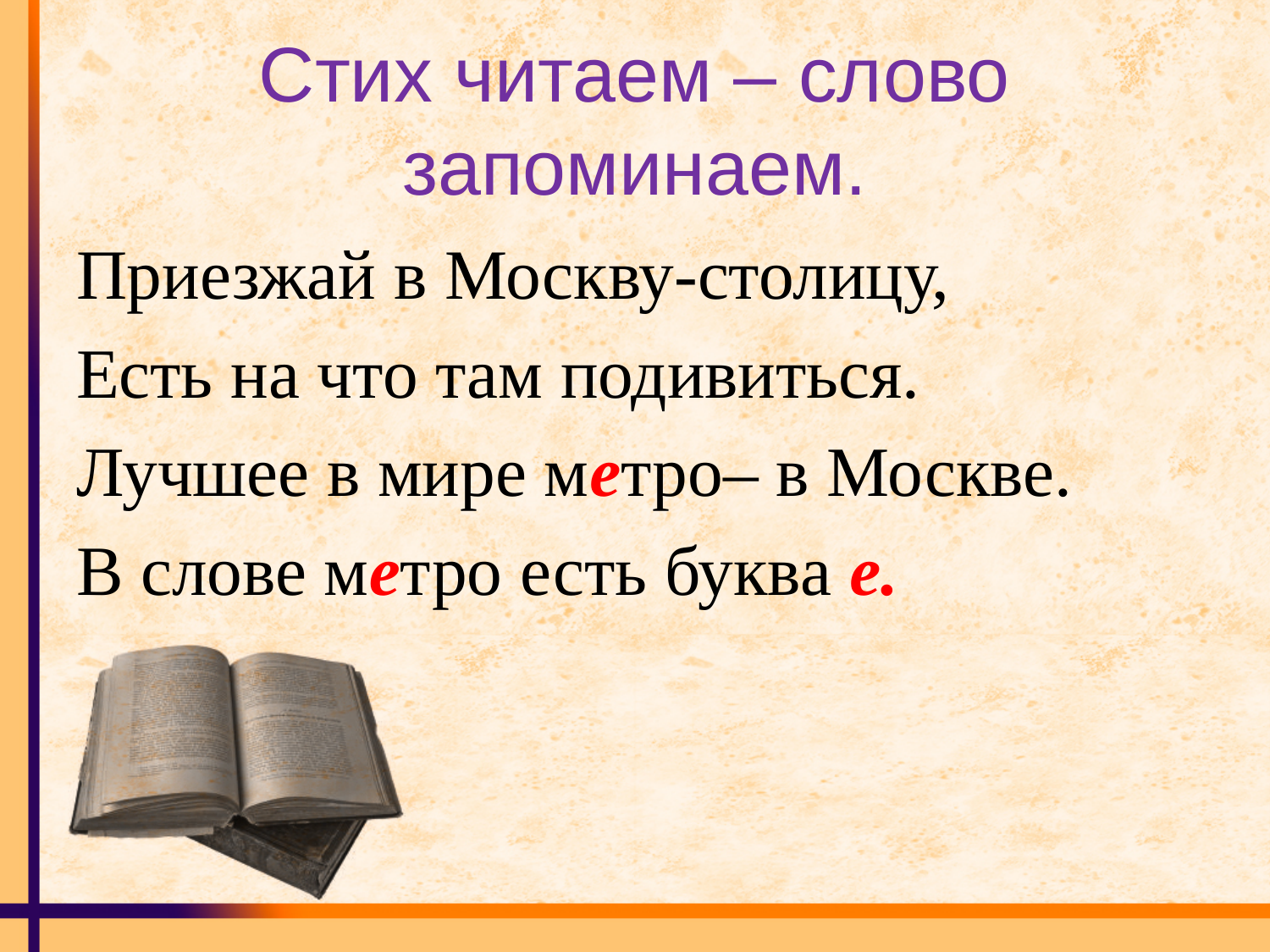

# Стих читаем – слово запоминаем.
Приезжай в Москву-столицу,
Есть на что там подивиться.
Лучшее в мире метро– в Москве.
В слове метро есть буква е.